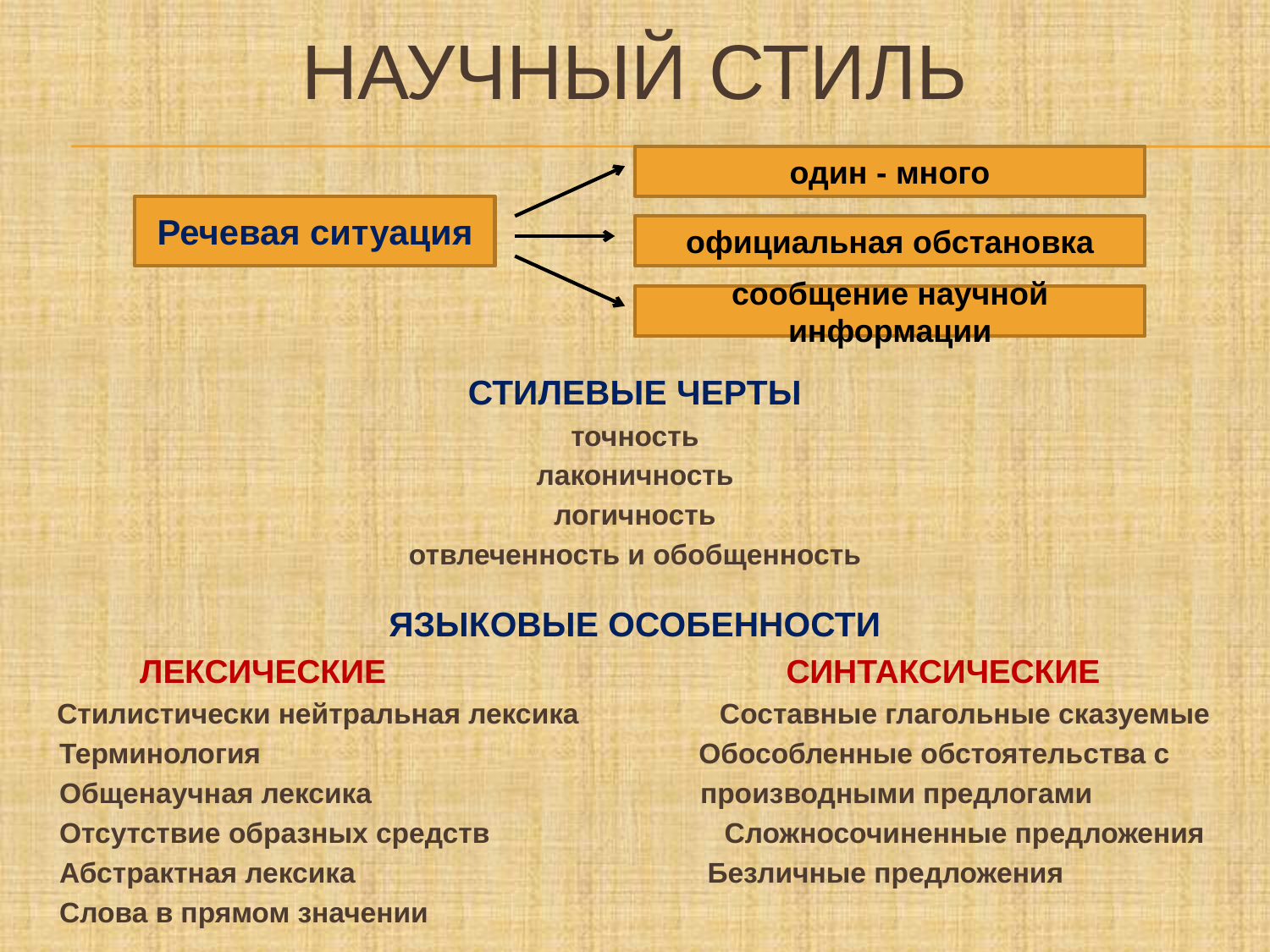

# Научный стиль

СТИЛЕВЫЕ ЧЕРТЫ
точность
лаконичность
логичность
отвлеченность и обобщенность

ЯЗЫКОВЫЕ ОСОБЕННОСТИ
              ЛЕКСИЧЕСКИЕ                                            СИНТАКСИЧЕСКИЕ
      Стилистически нейтральная лексика                  Составные глагольные сказуемые
      Терминология                                                        Обособленные обстоятельства с
      Общенаучная лексика                                          производными предлогами
      Отсутствие образных средств                              Сложносочиненные предложения
      Абстрактная лексика                                             Безличные предложения
      Слова в прямом значении

один - много
Речевая ситуация
официальная обстановка
сообщение научной информации